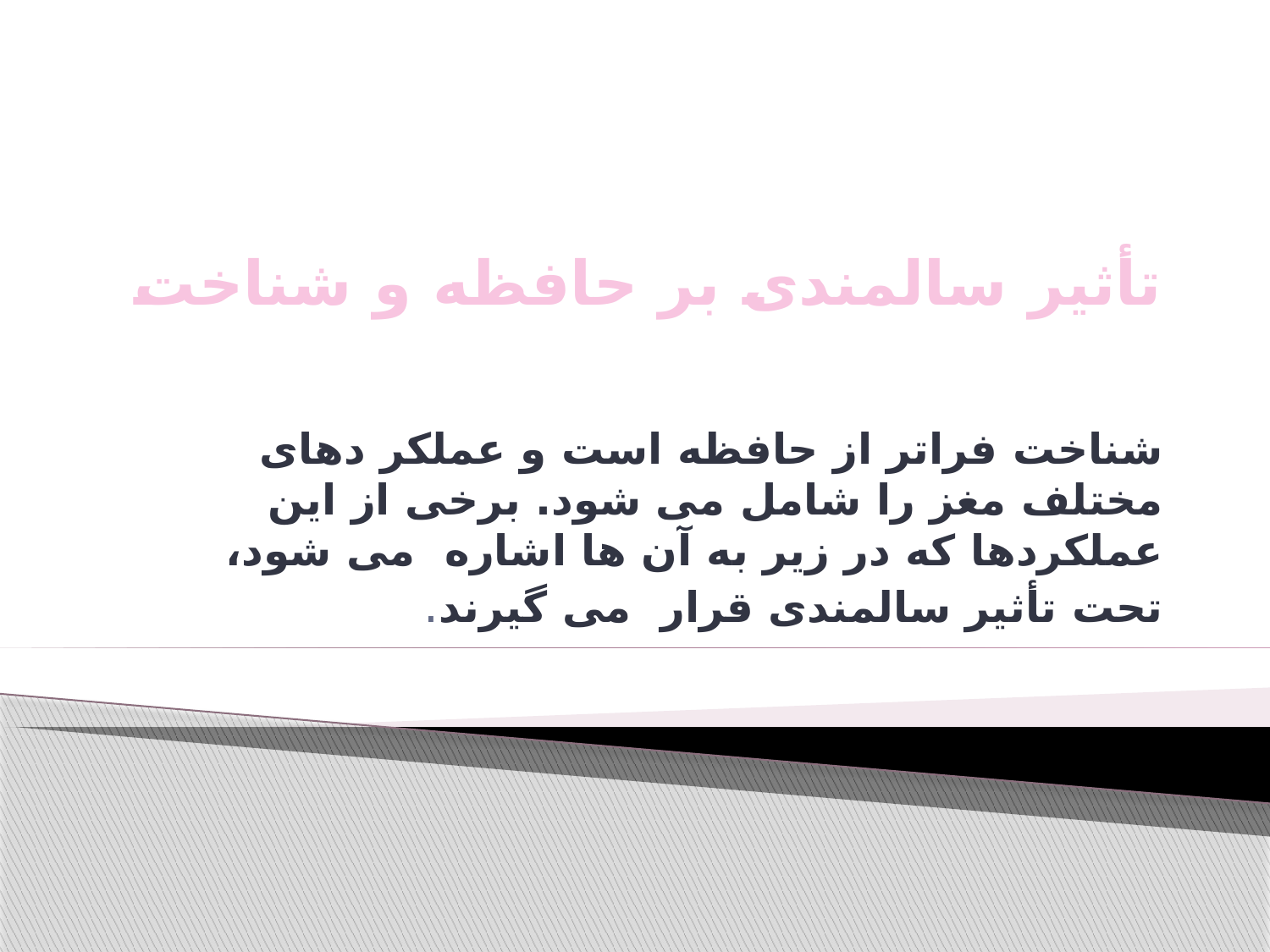

# تأثیر سالمندی بر حافظه و شناخت
شناخت فراتر از حافظه است و عملکر دهای مختلف مغز را شامل می شود. برخی از این عملکردها که در زیر به آن ها اشاره  می شود، تحت تأثیر سالمندی قرار  می گیرند.